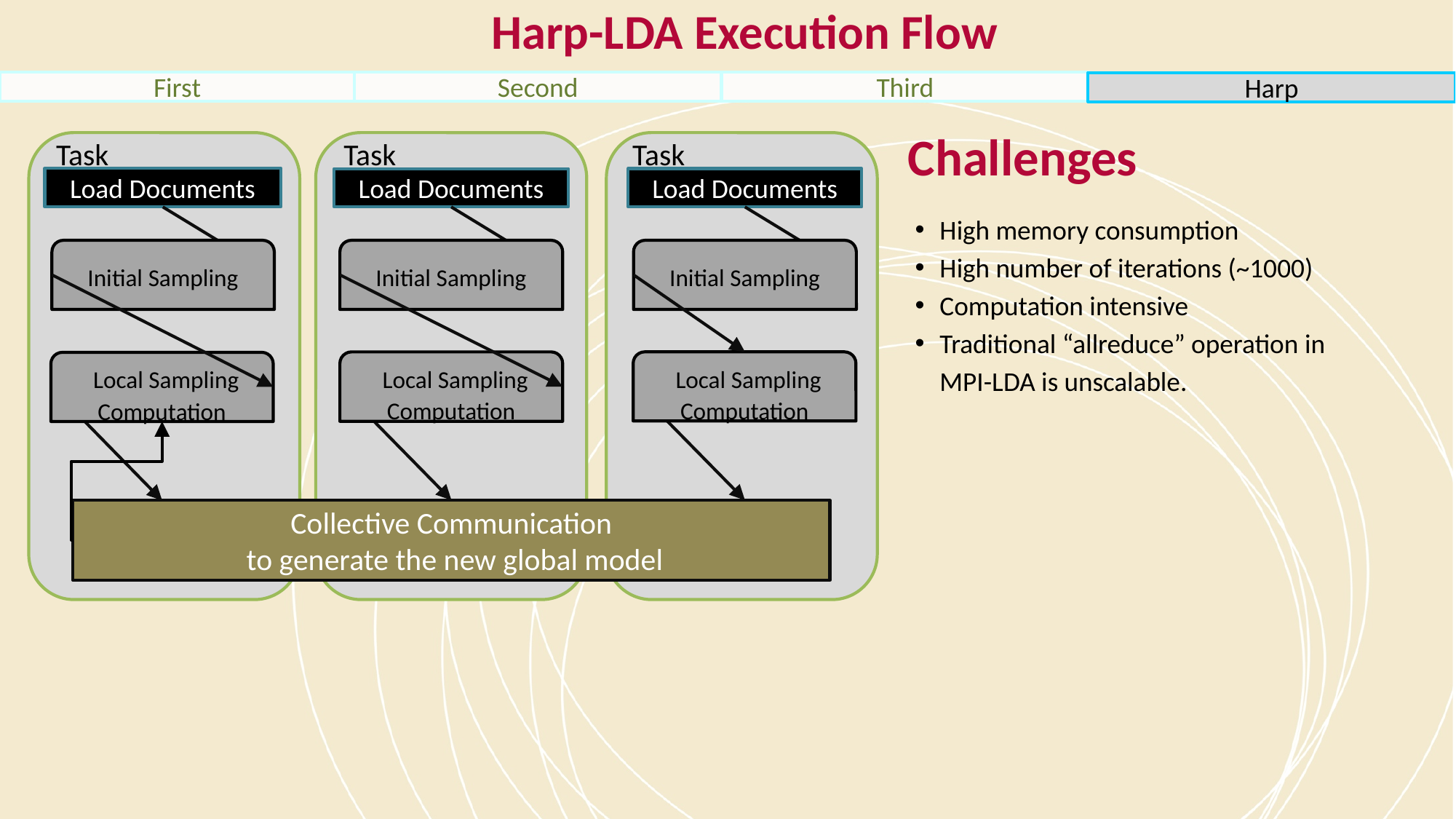

# Harp-LDA Execution Flow
Challenges
Task
Task
Task

Load Documents
Load Documents
Load Documents
Initial Sampling
Initial Sampling
Initial Sampling
 Local Sampling Computation
 Local Sampling Computation
 Local Sampling Computation
Collective Communication
 to generate the new global model
High memory consumption
High number of iterations (~1000)
Computation intensive
Traditional “allreduce” operation in
    MPI-LDA is unscalable.